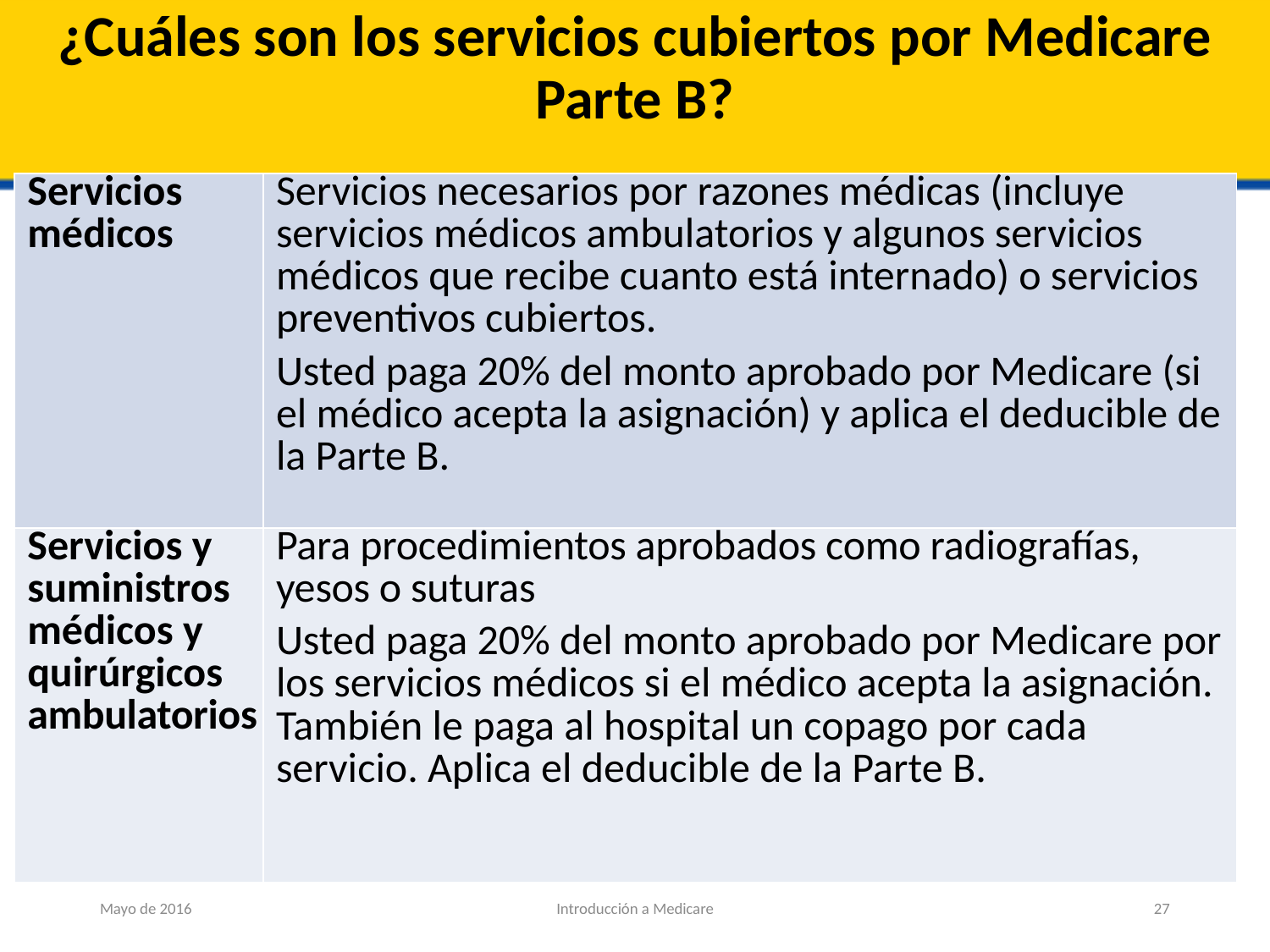

# ¿Cuáles son los servicios cubiertos por Medicare Parte B?
| Servicios médicos | Servicios necesarios por razones médicas (incluye servicios médicos ambulatorios y algunos servicios médicos que recibe cuanto está internado) o servicios preventivos cubiertos. Usted paga 20% del monto aprobado por Medicare (si el médico acepta la asignación) y aplica el deducible de la Parte B. |
| --- | --- |
| Servicios y suministros médicos y quirúrgicos ambulatorios | Para procedimientos aprobados como radiografías, yesos o suturas Usted paga 20% del monto aprobado por Medicare por los servicios médicos si el médico acepta la asignación. También le paga al hospital un copago por cada servicio. Aplica el deducible de la Parte B. |
Mayo de 2016
Introducción a Medicare
27